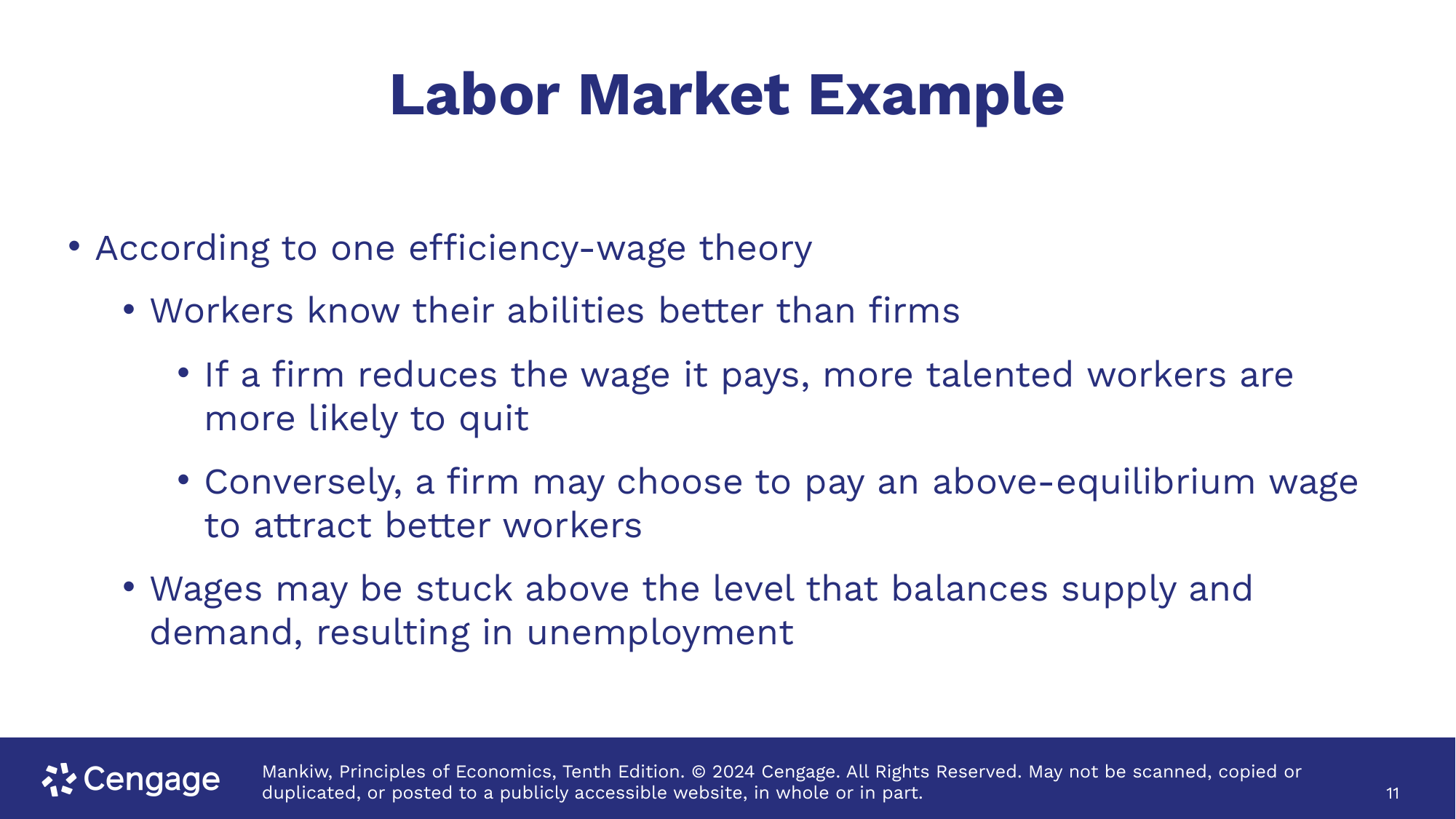

# Labor Market Example
According to one efficiency-wage theory
Workers know their abilities better than firms
If a firm reduces the wage it pays, more talented workers are more likely to quit
Conversely, a firm may choose to pay an above-equilibrium wage to attract better workers
Wages may be stuck above the level that balances supply and demand, resulting in unemployment